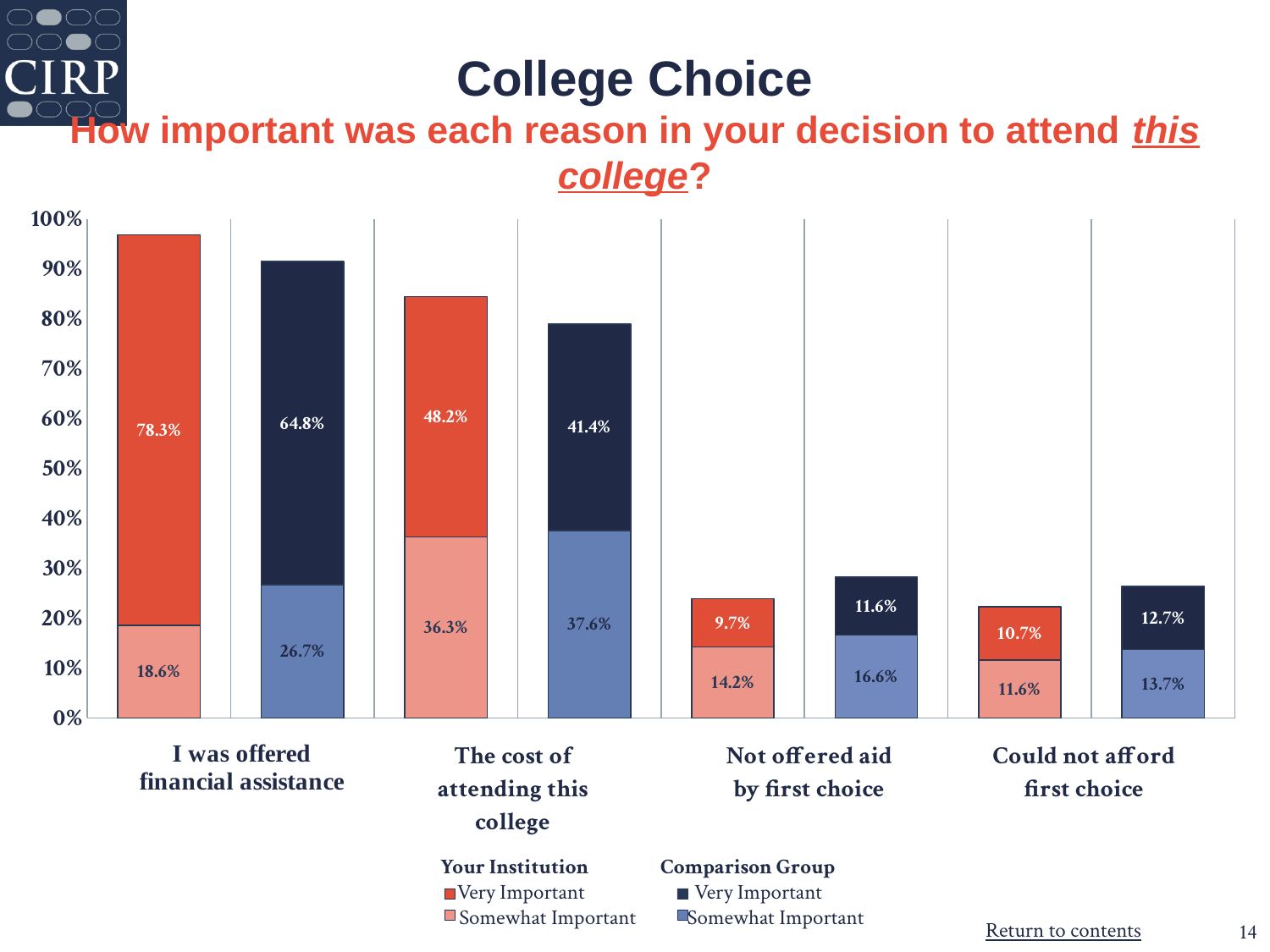

# College Choice How important was each reason in your decision to attend this college?

### Chart

| Category | Somewhat Important | Very Important |
|---|---|---|
| Your Institution | 0.186 | 0.783 |
| Comparison Group | 0.267 | 0.648 |
| Your Institution | 0.363 | 0.482 |
| Comparison Group | 0.376 | 0.414 |
| Your Institution | 0.142 | 0.097 |
| Comparison Group | 0.166 | 0.116 |
| Your Institution | 0.116 | 0.107 |
| Comparison Group | 0.137 | 0.127 |
 Your Institution                 Comparison Group
     Very Important       	 Very Important
     Somewhat Important           Somewhat Important
14